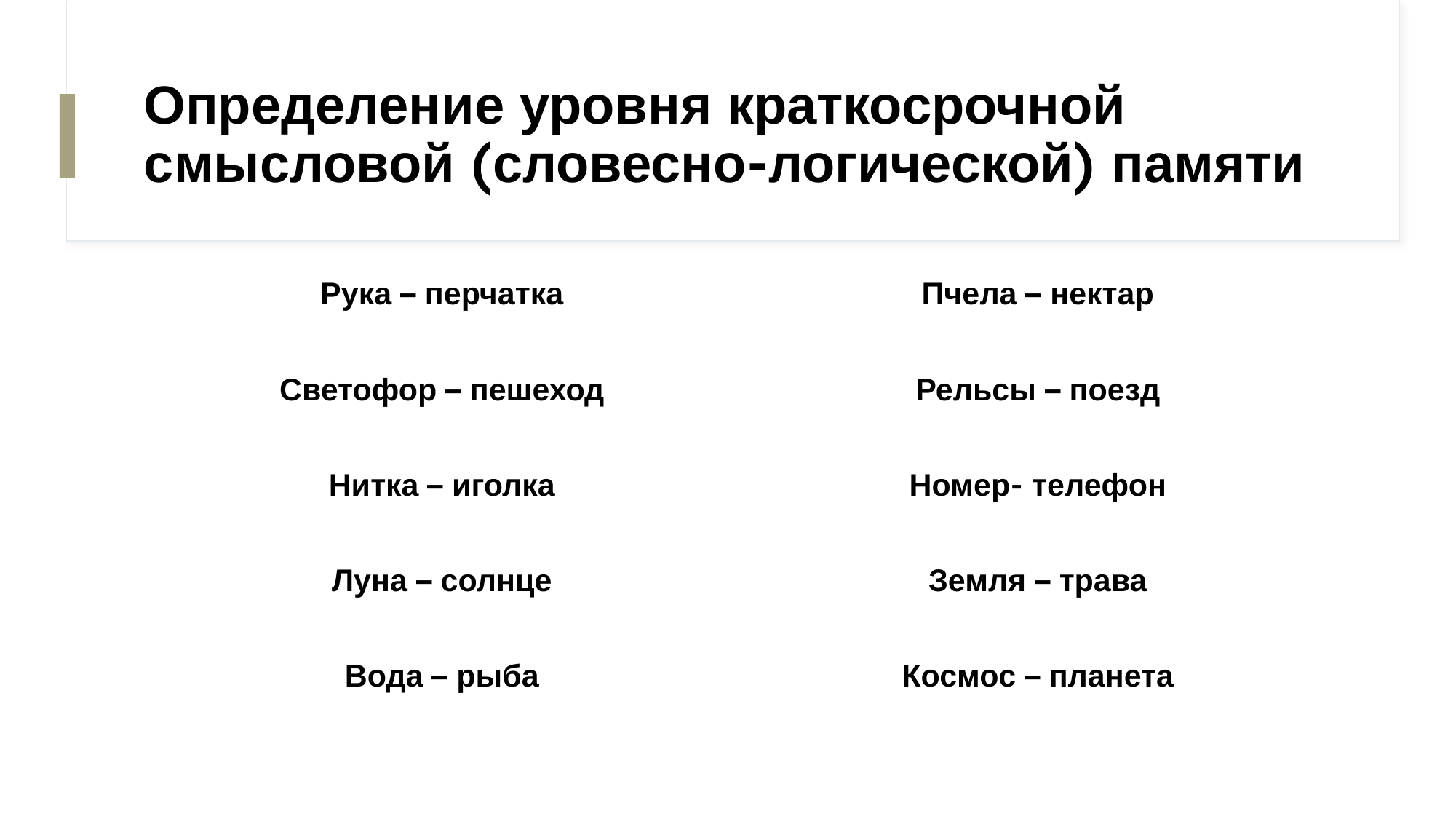

# Определение уровня краткосрочной смысловой (словесно-логической) памяти
Рука – перчатка
Светофор – пешеход
Нитка – иголка
Луна – солнце
Вода – рыба

Пчела – нектар
Рельсы – поезд
Номер- телефон
Земля – трава
Космос – планета